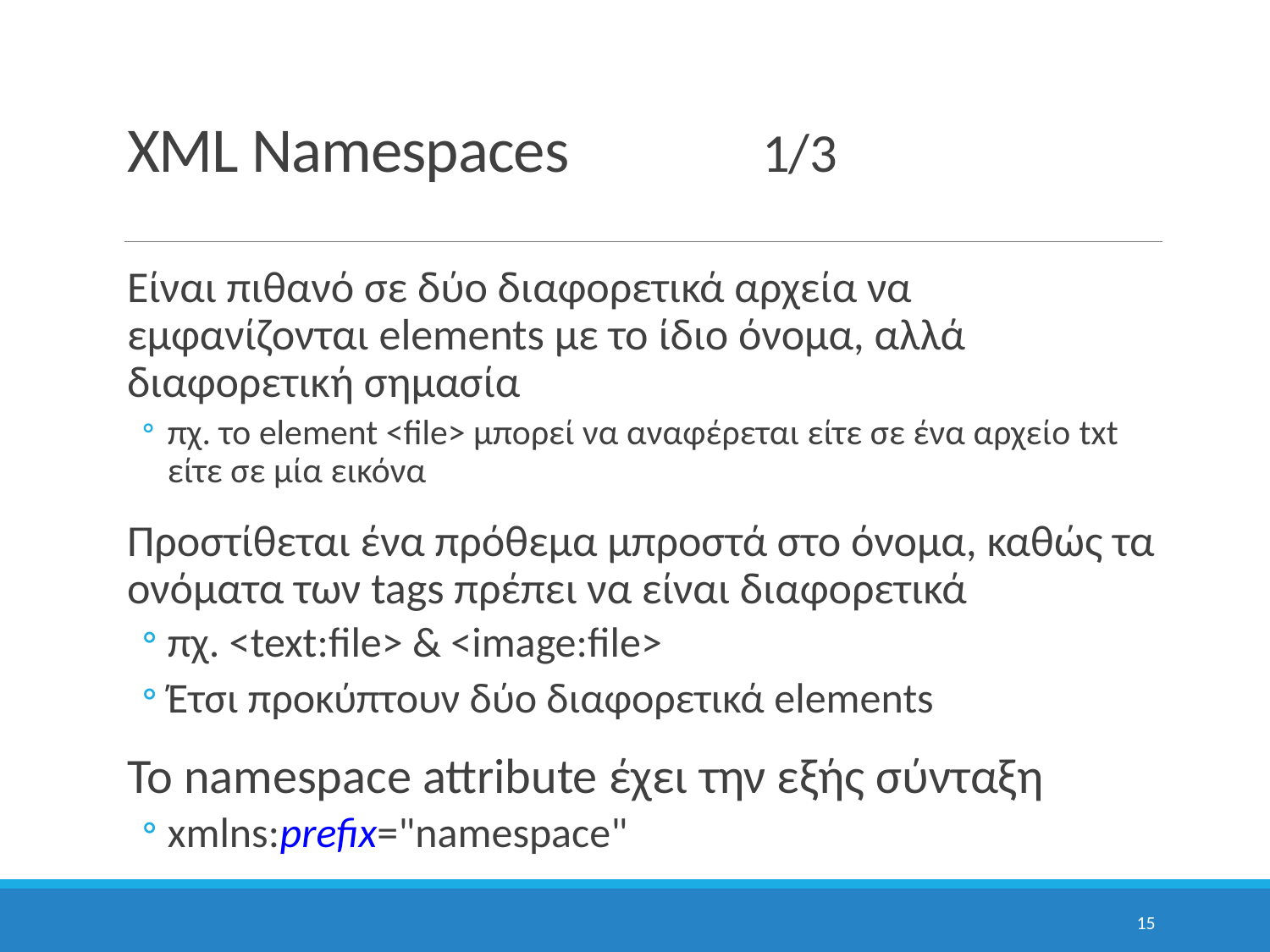

# XML Namespaces		1/3
Είναι πιθανό σε δύο διαφορετικά αρχεία να εμφανίζονται elements με το ίδιο όνομα, αλλά διαφορετική σημασία
πχ. το element <file> μπορεί να αναφέρεται είτε σε ένα αρχείο txt είτε σε μία εικόνα
Προστίθεται ένα πρόθεμα μπροστά στο όνομα, καθώς τα ονόματα των tags πρέπει να είναι διαφορετικά
πχ. <text:file> & <image:file>
Έτσι προκύπτουν δύο διαφορετικά elements
Το namespace attribute έχει την εξής σύνταξη
xmlns:prefix="namespace"
15